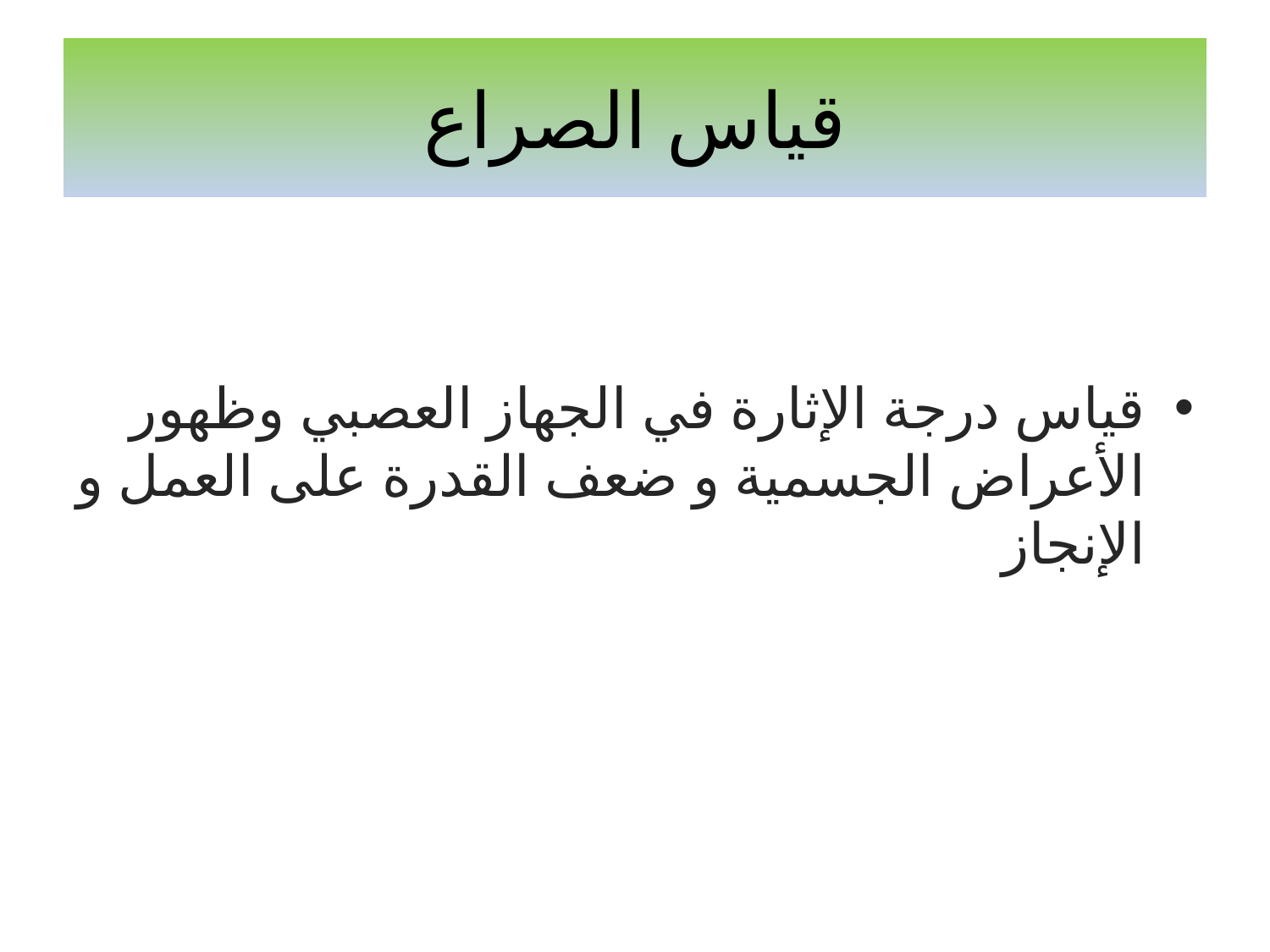

# قياس الصراع
قياس درجة الإثارة في الجهاز العصبي وظهور الأعراض الجسمية و ضعف القدرة على العمل و الإنجاز